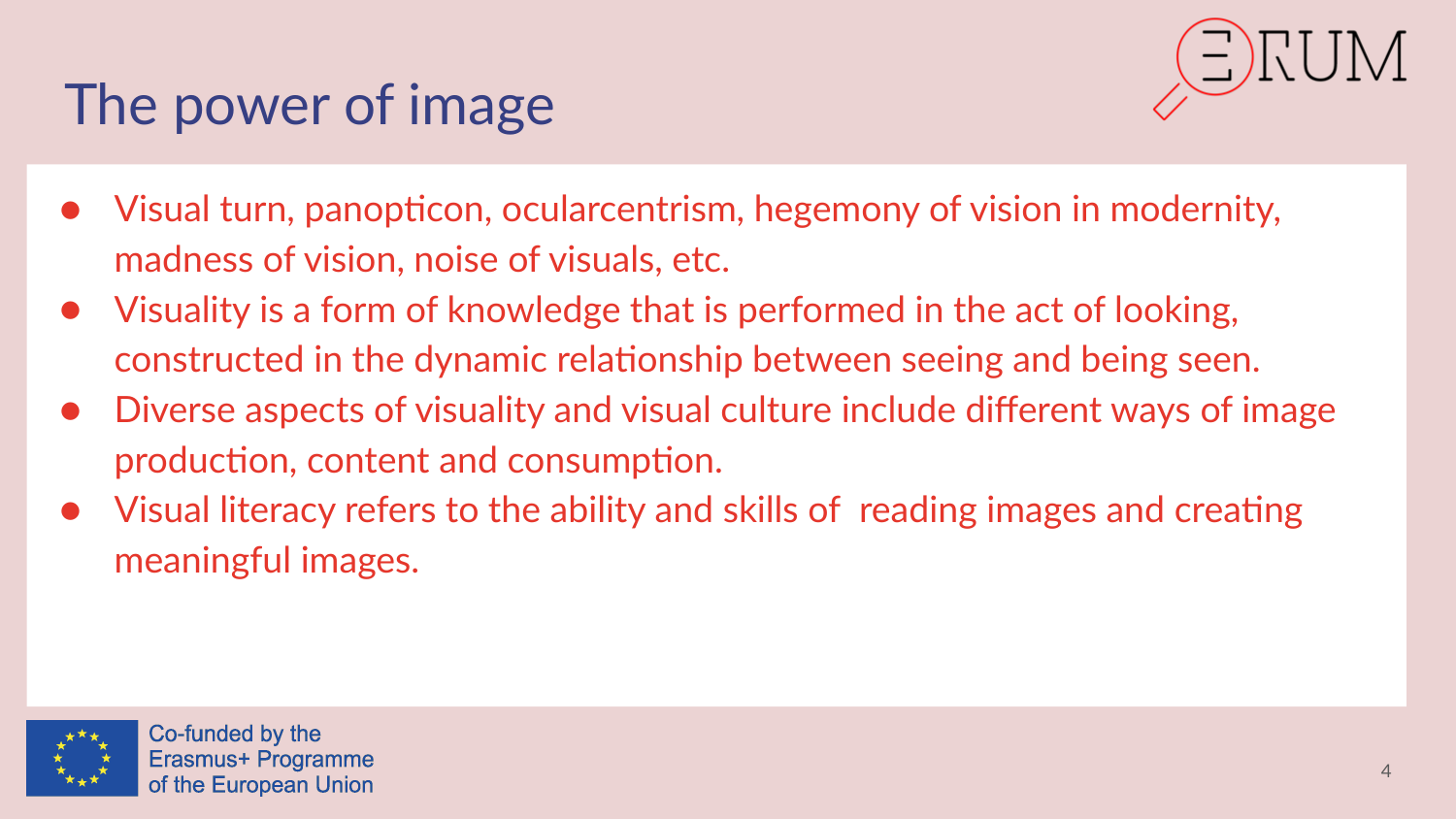

# The power of image
Visual turn, panopticon, ocularcentrism, hegemony of vision in modernity, madness of vision, noise of visuals, etc.
Visuality is a form of knowledge that is performed in the act of looking, constructed in the dynamic relationship between seeing and being seen.
Diverse aspects of visuality and visual culture include different ways of image production, content and consumption.
Visual literacy refers to the ability and skills of  reading images and creating meaningful images.
4